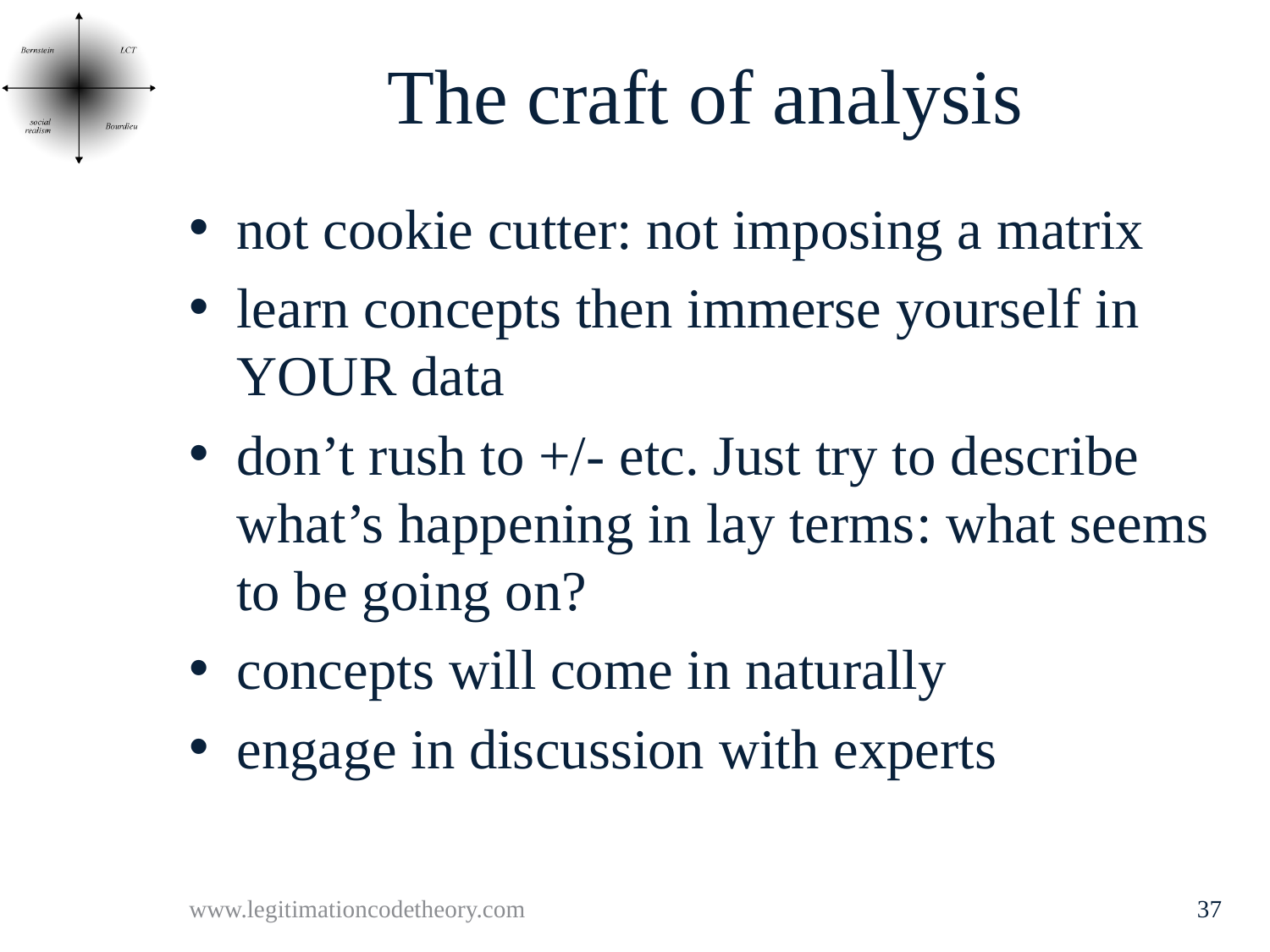

# The craft of analysis

not cookie cutter: not imposing a matrix
learn concepts then immerse yourself in YOUR data
don’t rush to +/- etc. Just try to describe what’s happening in lay terms: what seems to be going on?
concepts will come in naturally
engage in discussion with experts
www.legitimationcodetheory.com
37